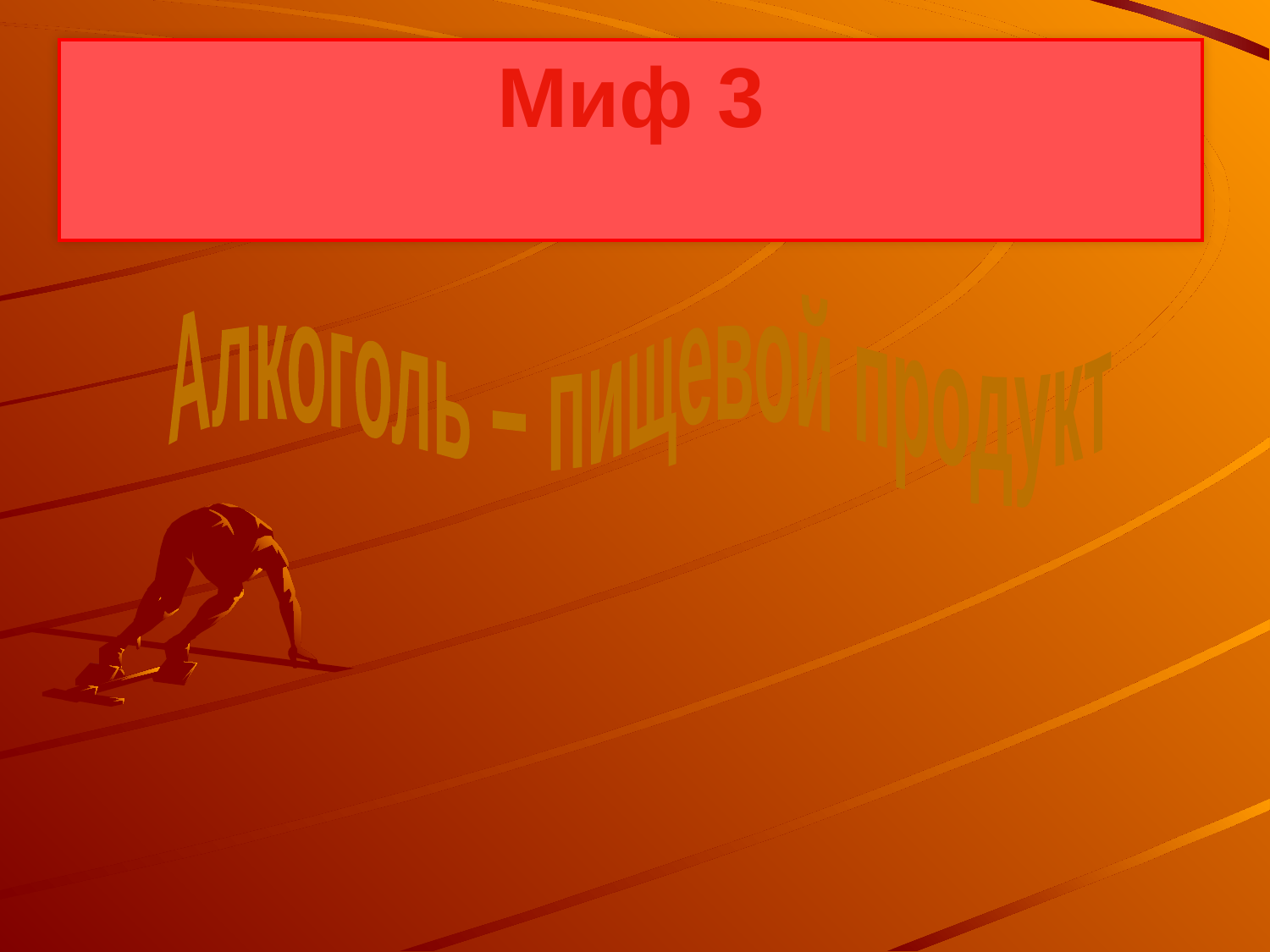

# Миф 3

Алкоголь – пищевой продукт